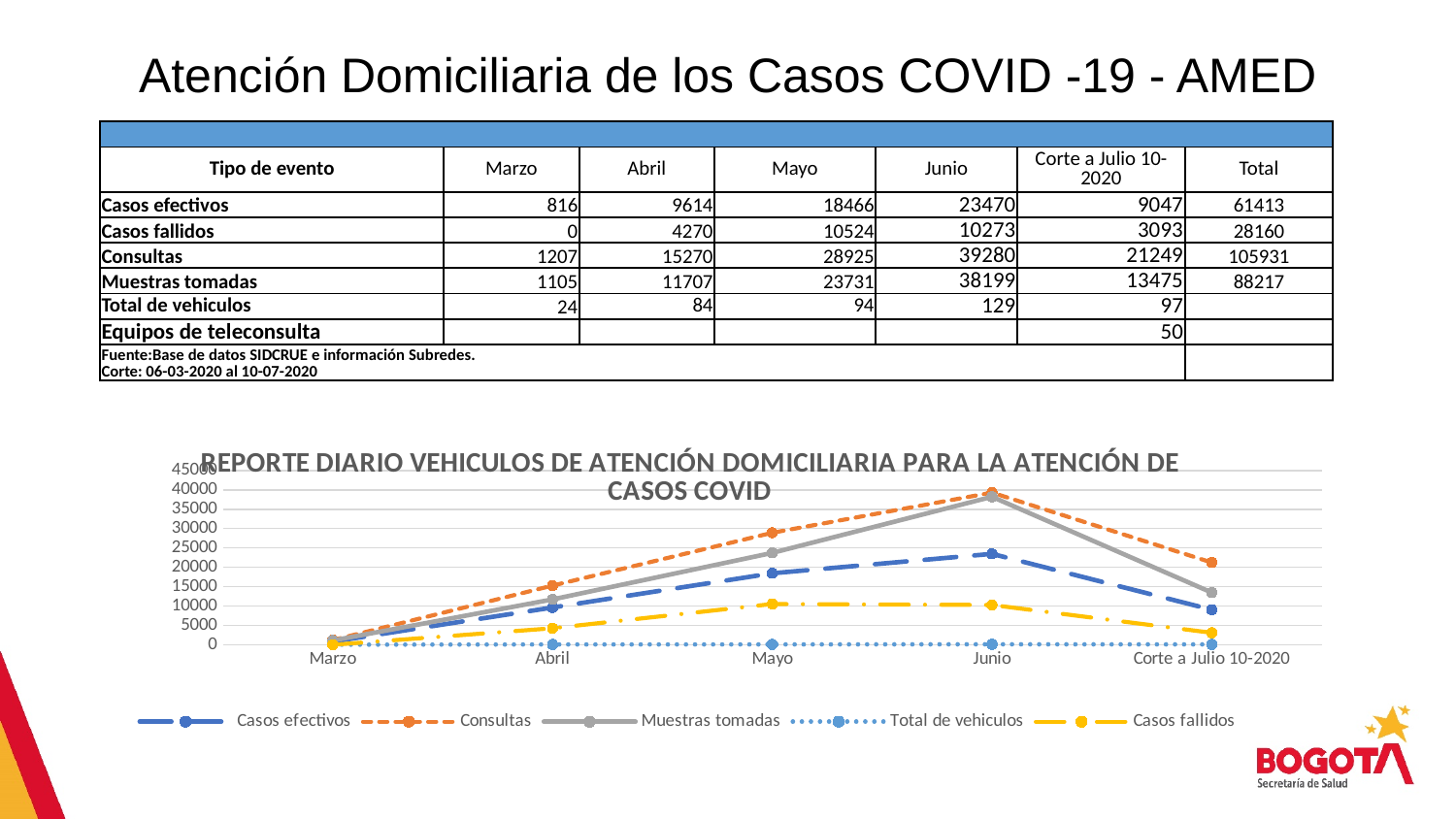

# Atención Domiciliaria de los Casos COVID -19 - AMED
|  |  |  |  |  |  |  |
| --- | --- | --- | --- | --- | --- | --- |
| Tipo de evento | Marzo | Abril | Mayo | Junio | Corte a Julio 10-2020 | Total |
| Casos efectivos | 816 | 9614 | 18466 | 23470 | 9047 | 61413 |
| Casos fallidos | 0 | 4270 | 10524 | 10273 | 3093 | 28160 |
| Consultas | 1207 | 15270 | 28925 | 39280 | 21249 | 105931 |
| Muestras tomadas | 1105 | 11707 | 23731 | 38199 | 13475 | 88217 |
| Total de vehiculos | 24 | 84 | 94 | 129 | 97 |  |
| Equipos de teleconsulta |  |  |  |  | 50 |  |
| Fuente:Base de datos SIDCRUE e información Subredes. Corte: 06-03-2020 al 10-07-2020 |  |  |  |  |  |  |

### Chart: REPORTE DIARIO VEHICULOS DE ATENCIÓN DOMICILIARIA PARA LA ATENCIÓN DE CASOS COVID

| Category | Casos efectivos | Consultas | Muestras tomadas | Total de vehiculos | Casos fallidos  |
|---|---|---|---|---|---|
| Marzo | 816.0 | 1207.0 | 1105.0 | 24.0 | 0.0 |
| Abril | 9614.0 | 15270.0 | 11707.0 | 84.0 | 4270.0 |
| Mayo | 18466.0 | 28925.0 | 23731.0 | 94.0 | 10524.0 |
| Junio | 23470.0 | 39280.0 | 38199.0 | 129.0 | 10273.0 |
| Corte a Julio 10-2020 | 9047.0 | 21249.0 | 13475.0 | 97.0 | 3093.0 |